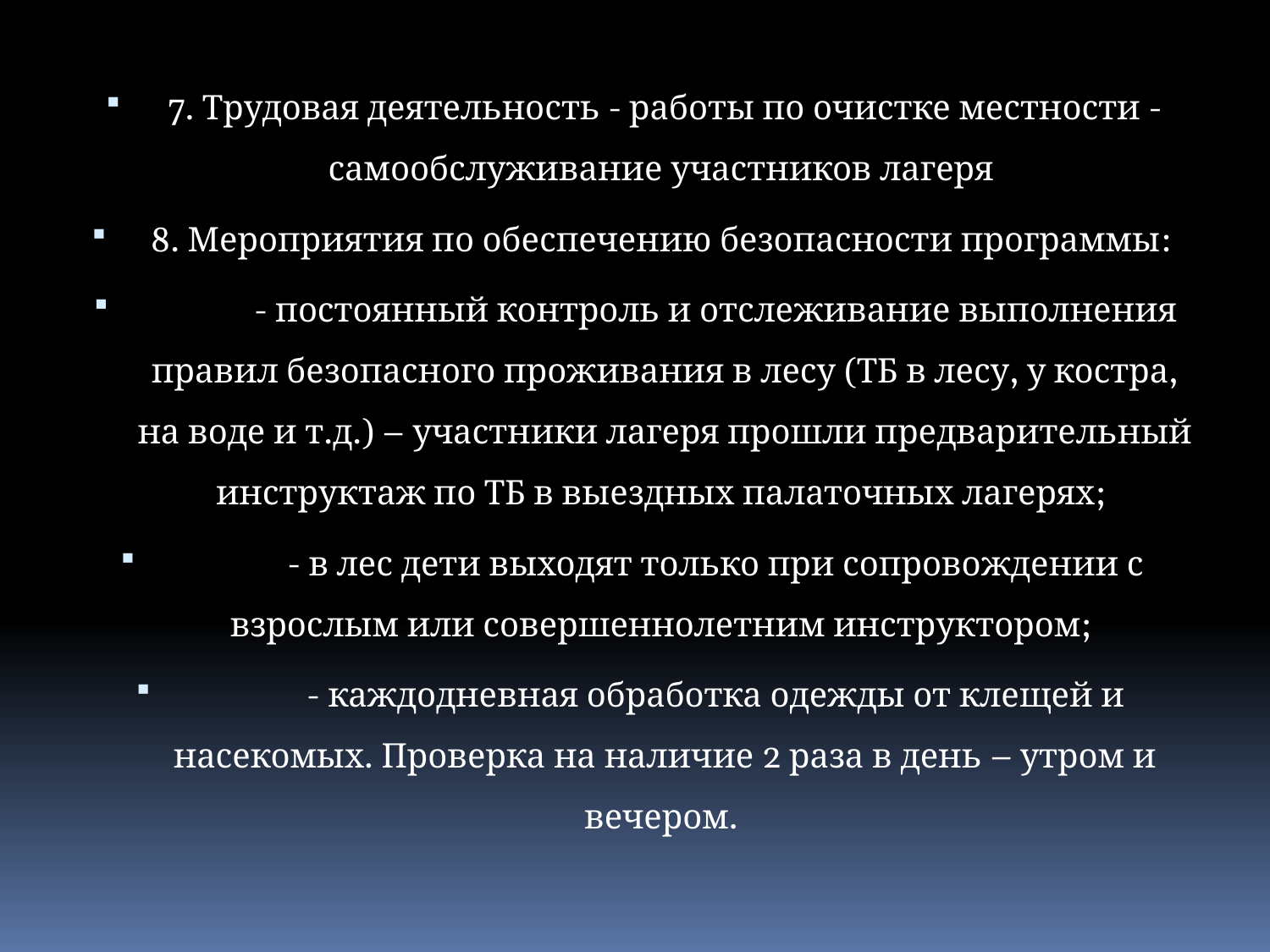

7. Трудовая деятельность - работы по очистке местности - самообслуживание участников лагеря
8. Мероприятия по обеспечению безопасности программы:
	- постоянный контроль и отслеживание выполнения правил безопасного проживания в лесу (ТБ в лесу, у костра, на воде и т.д.) – участники лагеря прошли предварительный инструктаж по ТБ в выездных палаточных лагерях;
	- в лес дети выходят только при сопровождении с взрослым или совершеннолетним инструктором;
	- каждодневная обработка одежды от клещей и насекомых. Проверка на наличие 2 раза в день – утром и вечером.